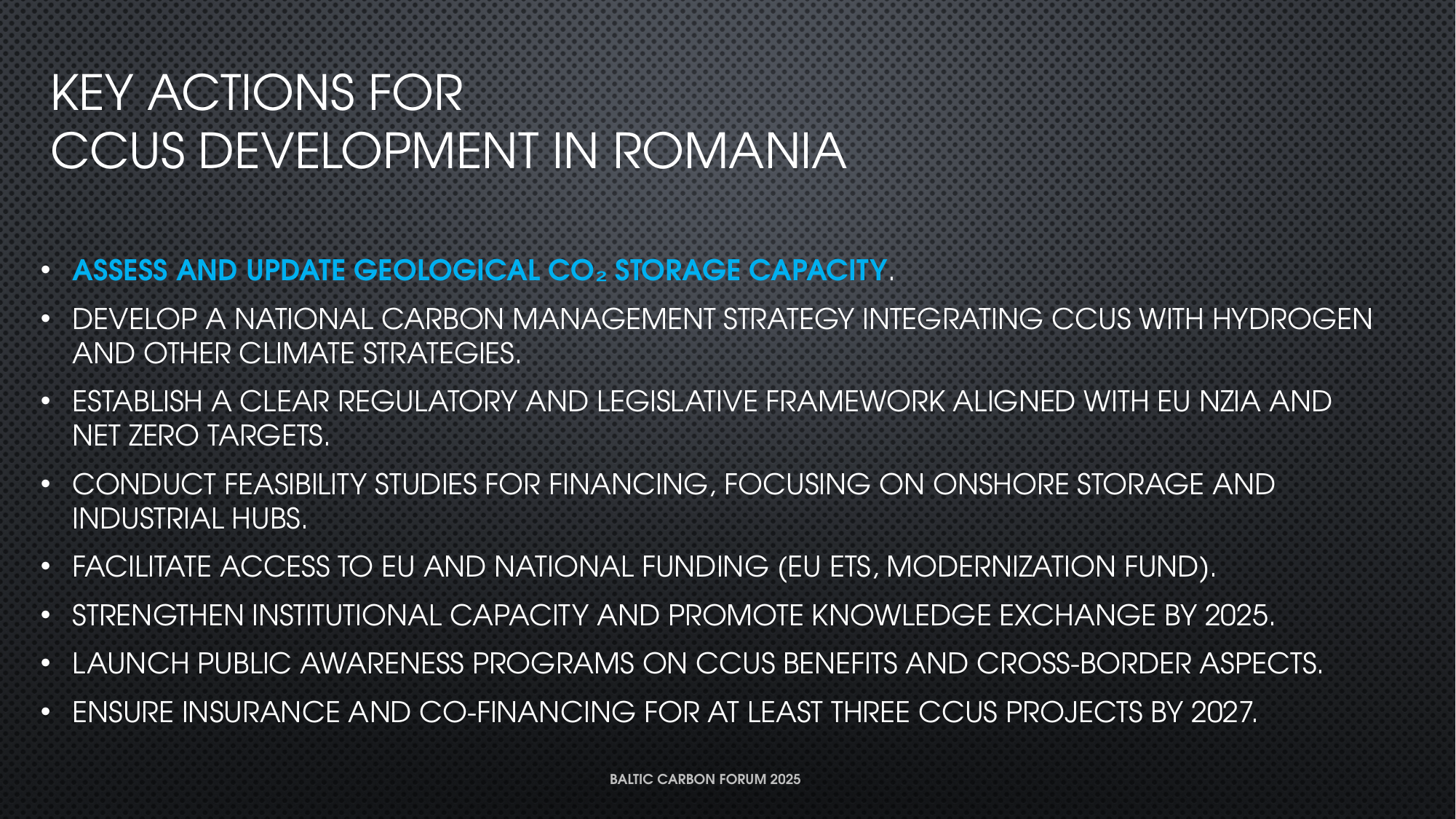

# Key Actions for CCUS Development in Romania
Assess and update geological CO₂ storage capacity.
Develop a national carbon management strategy integrating CCUS with hydrogen and other climate strategies.
Establish a clear regulatory and legislative framework aligned with EU NZIA and Net Zero targets.
Conduct feasibility studies for financing, focusing on onshore storage and industrial hubs.
Facilitate access to EU and national funding (EU ETS, Modernization Fund).
Strengthen institutional capacity and promote knowledge exchange by 2025.
Launch public awareness programs on CCUS benefits and cross-border aspects.
Ensure insurance and co-financing for at least three CCUS projects by 2027.
BALTIC CARBON FORUM 2025